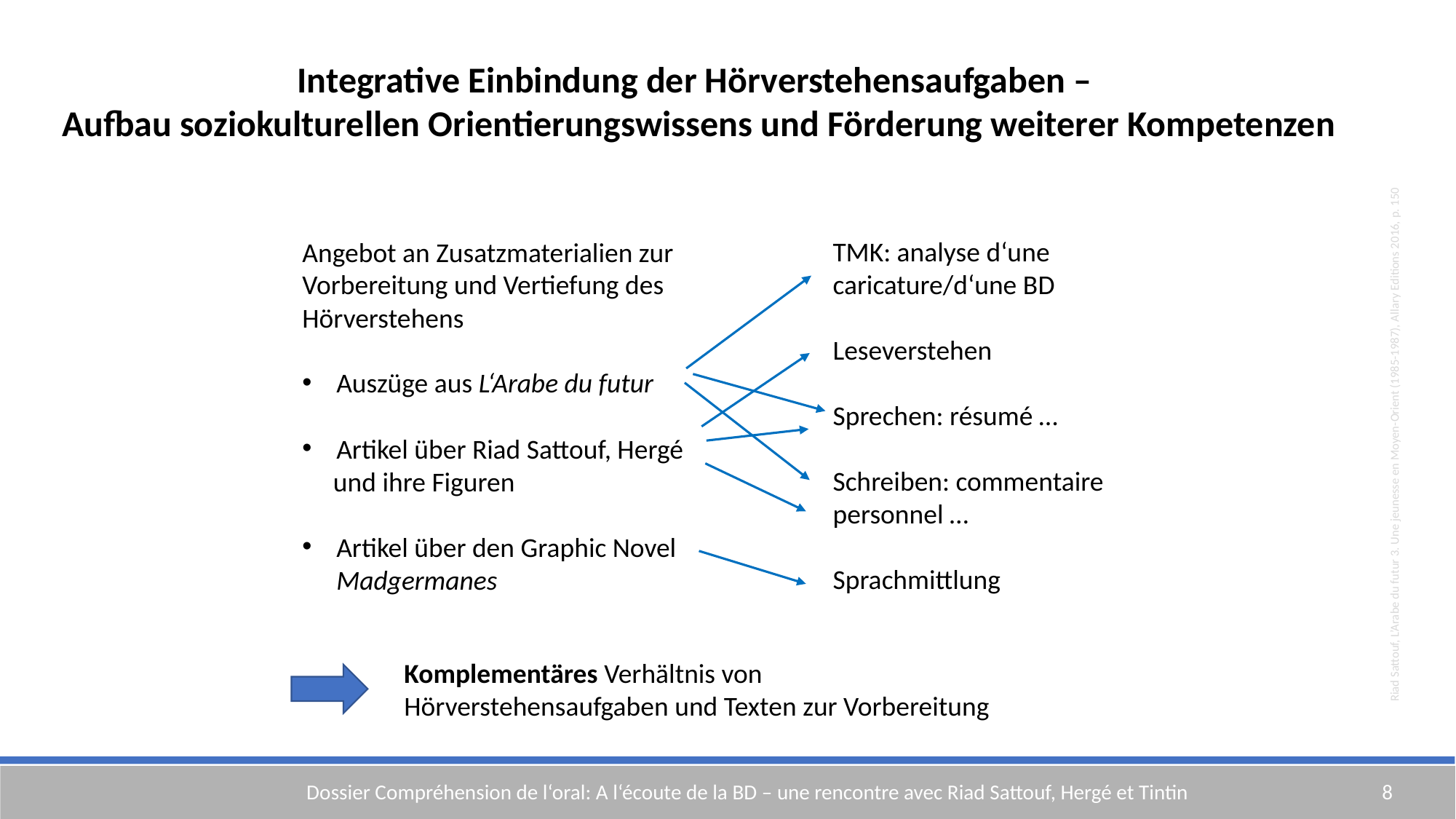

Integrative Einbindung der Hörverstehensaufgaben –
Aufbau soziokulturellen Orientierungswissens und Förderung weiterer Kompetenzen

TMK: analyse d‘une caricature/d‘une BD

Leseverstehen

Sprechen: résumé …

Schreiben: commentaire personnel …

Sprachmittlung
Angebot an Zusatzmaterialien zur
Vorbereitung und Vertiefung des Hörverstehens

Auszüge aus L‘Arabe du futur

Artikel über Riad Sattouf, Hergé
     und ihre Figuren

Artikel über den Graphic Novel Madgermanes
 Riad Sattouf, L’Arabe du futur 3. Une jeunesse en Moyen-Orient (1985-1987), Allary Editions 2016, p. 150
Komplementäres Verhältnis von
Hörverstehensaufgaben und Texten zur Vorbereitung